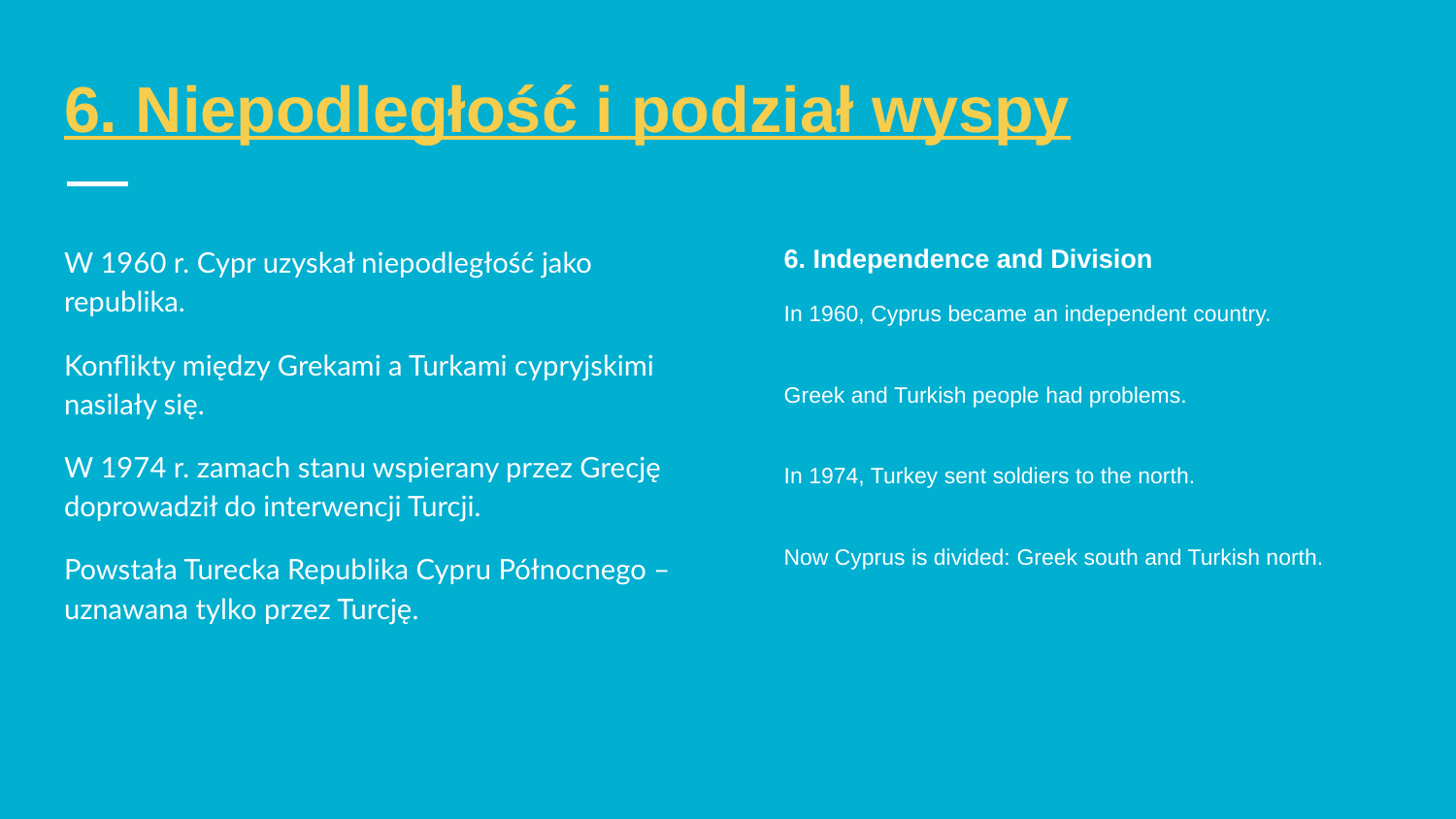

# 6. Niepodległość i podział wyspy
W 1960 r. Cypr uzyskał niepodległość jako republika.
Konflikty między Grekami a Turkami cypryjskimi nasilały się.
W 1974 r. zamach stanu wspierany przez Grecję doprowadził do interwencji Turcji.
Powstała Turecka Republika Cypru Północnego – uznawana tylko przez Turcję.

6. Independence and Division
In 1960, Cyprus became an independent country.
Greek and Turkish people had problems.
In 1974, Turkey sent soldiers to the north.
Now Cyprus is divided: Greek south and Turkish north.